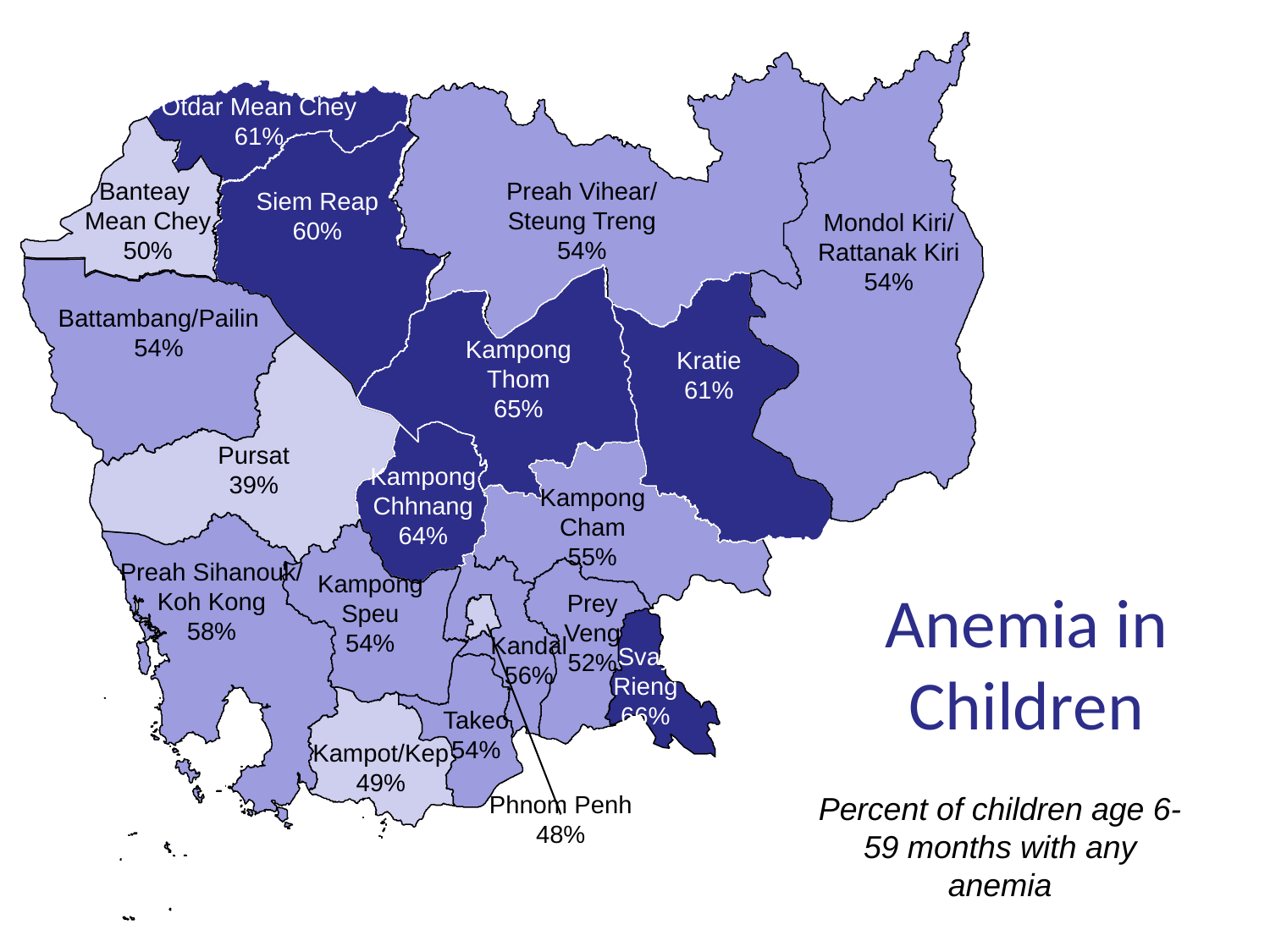

Otdar Mean Chey
61%
Banteay
Mean Chey
50%
Preah Vihear/
Steung Treng
54%
Siem Reap
60%
Mondol Kiri/
Rattanak Kiri
54%
Battambang/Pailin 54%
Kampong Thom
65%
Kratie
61%
Pursat
39%
Kampong
Chhnang
64%
Kampong Cham
55%
Preah Sihanouk/ Koh Kong
58%
Kampong Speu
54%
# Anemia in Children
Prey
Veng
52%
Kandal
56%
Svay
Rieng
66%
Takeo
54%
Kampot/Kep
49%
Phnom Penh
48%
Percent of children age 6-59 months with any anemia